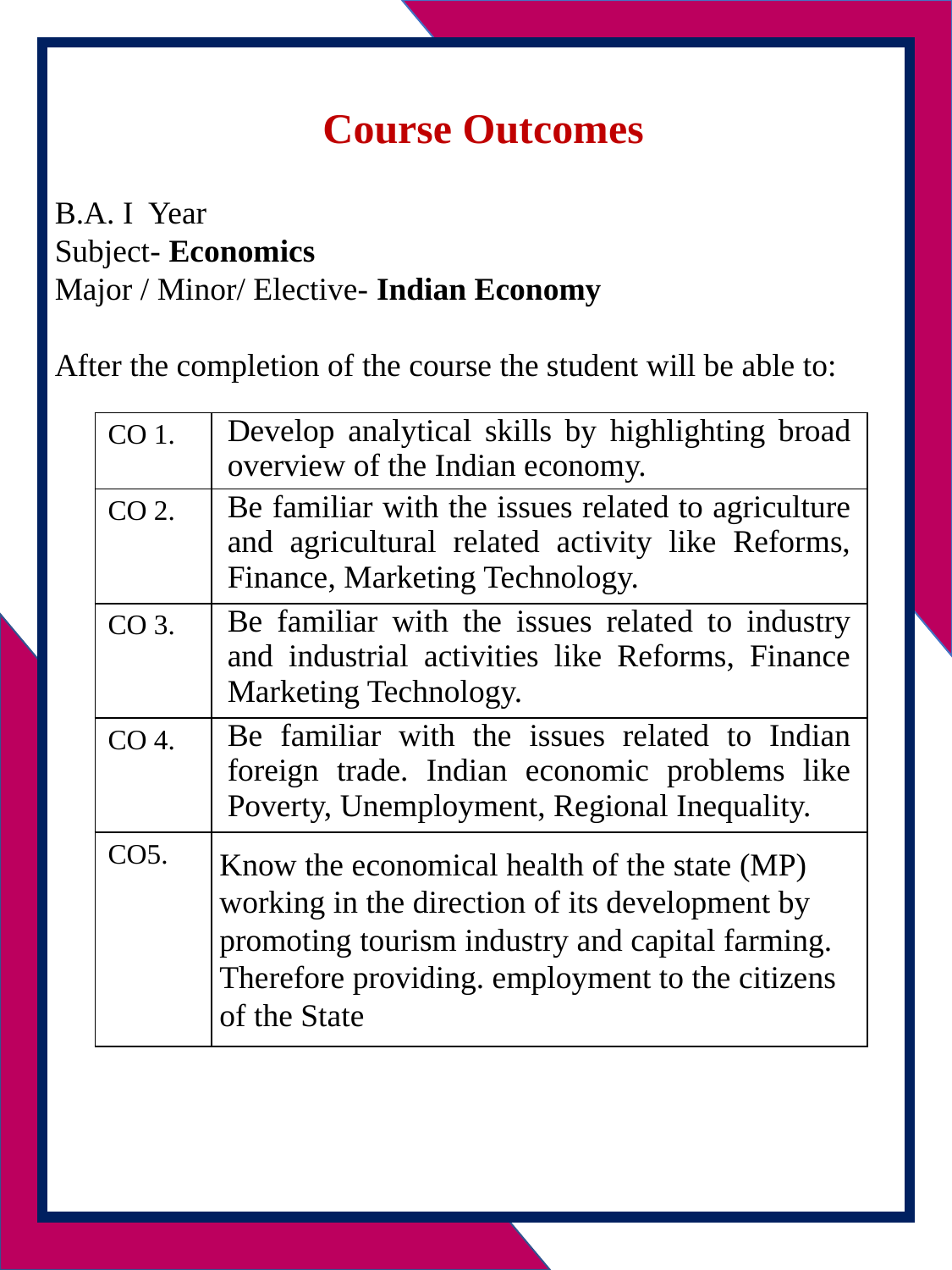

Course Outcomes

B.A. I  Year
Subject- Economics
Major / Minor/ Elective- Indian Economy

After the completion of the course the student will be able to:

| CO 1. | Develop analytical skills by highlighting broad overview of the Indian economy.. |
| --- | --- |
| CO 2. | Be familiar with the issues related to agriculture and agricultural related activity like Reforms, Finance, Marketing Technology. |
| CO 3. | Be familiar with the issues related to industry and industrial activities like Reforms, Finance Marketing Technology. |
| CO 4. | Be familiar with the issues related to Indian foreign trade. Indian economic problems like Poverty, Unemployment, Regional Inequality. |
| CO5. | Know the economical health of the state (MP) working in the direction of its development by promoting tourism industry and capital farming. Therefore providing. employment to the citizens of the State |